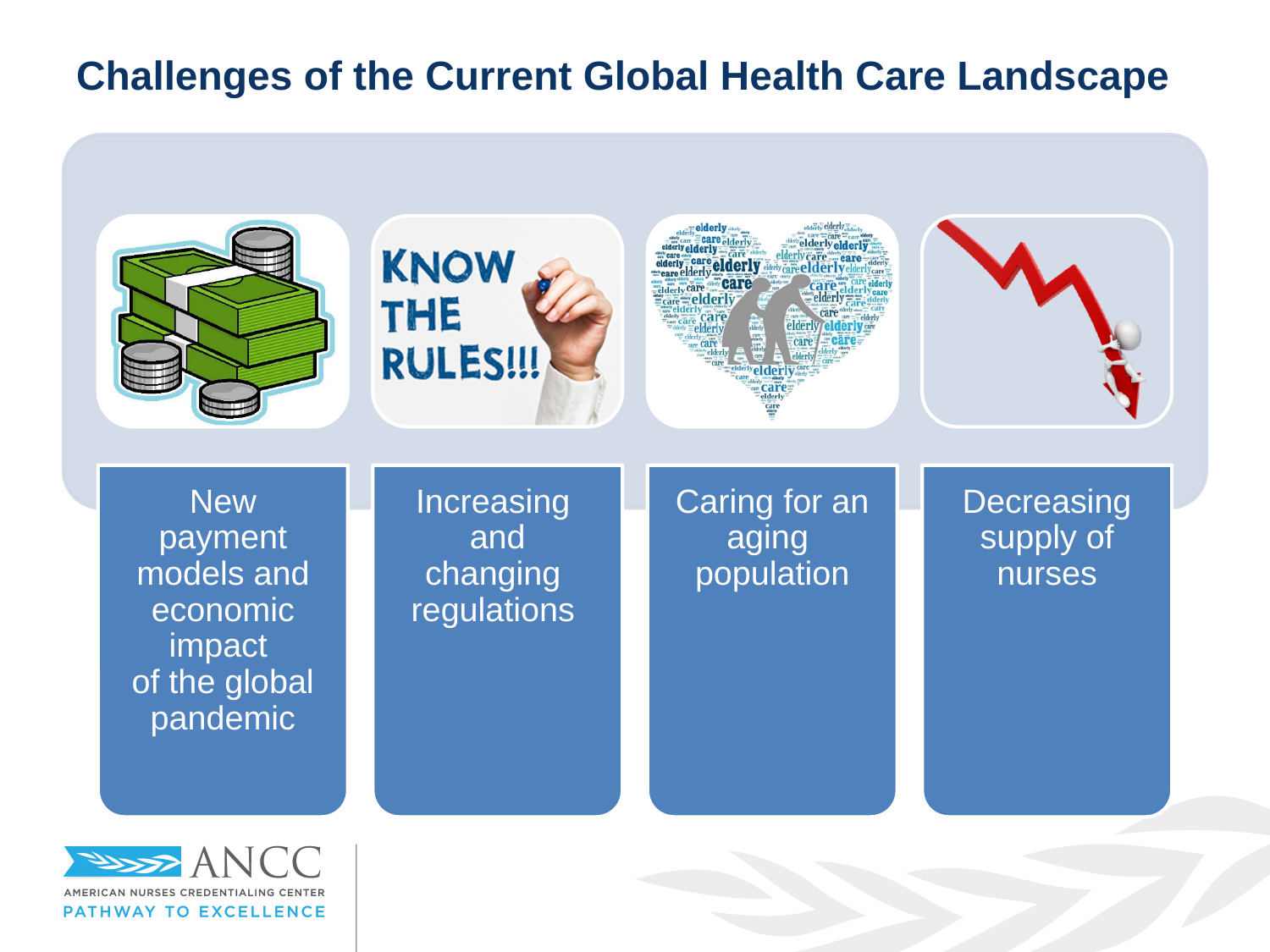

# Challenges of the Current Global Health Care Landscape
New payment models and economic impact
of the global
pandemic

Increasing
and changing
regulations

Caring for an aging  population
Decreasing supply of nurses